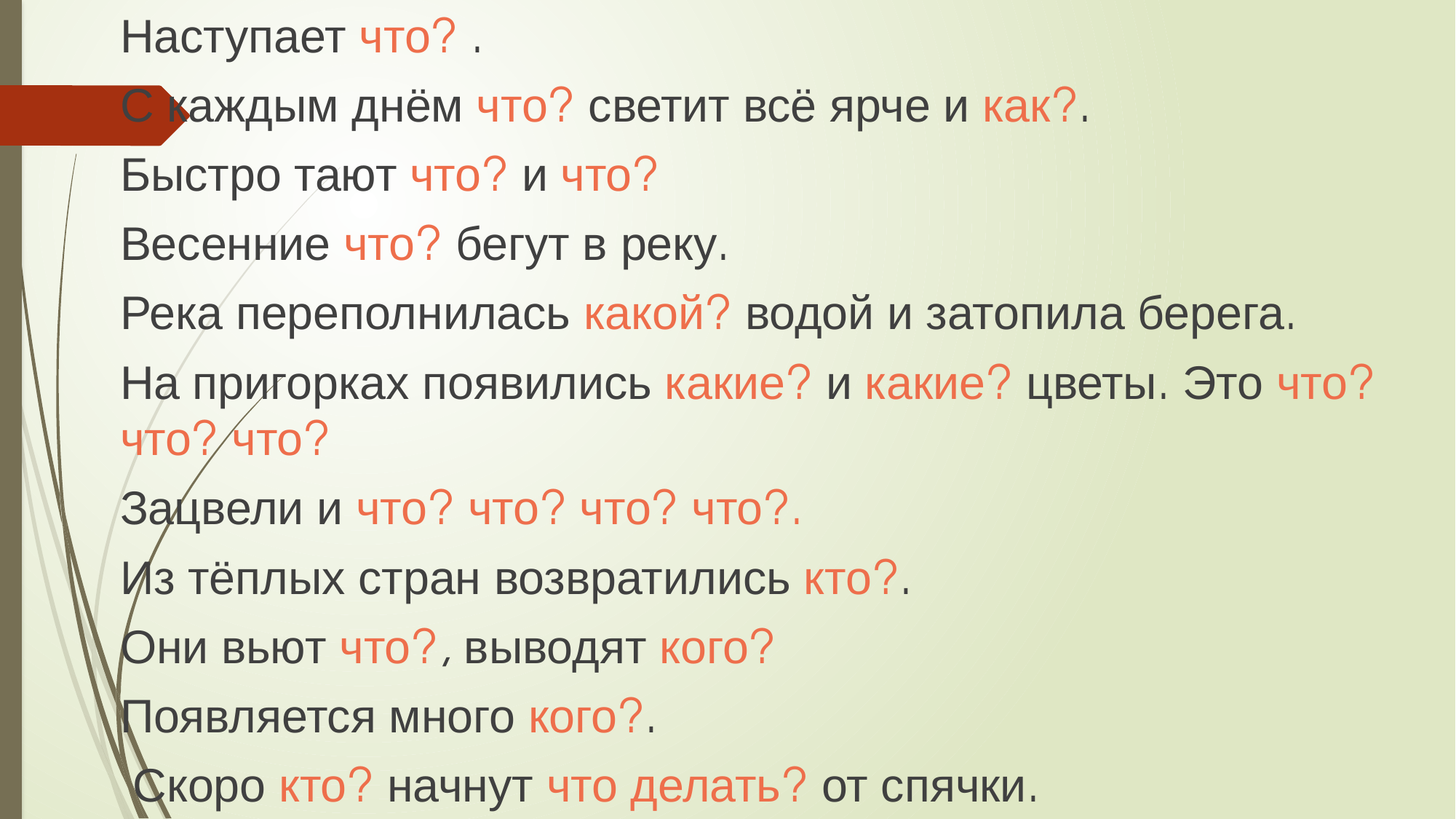

Наступает что? .
С каждым днём что? светит всё ярче и как?.
Быстро тают что? и что?
Весенние что? бегут в реку.
Река переполнилась какой? водой и затопила берега.
На пригорках появились какие? и какие? цветы. Это что? что? что?
Зацвели и что? что? что? что?.
Из тёплых стран возвратились кто?.
Они вьют что?, выводят кого?
Появляется много кого?.
 Скоро кто? начнут что делать? от спячки.